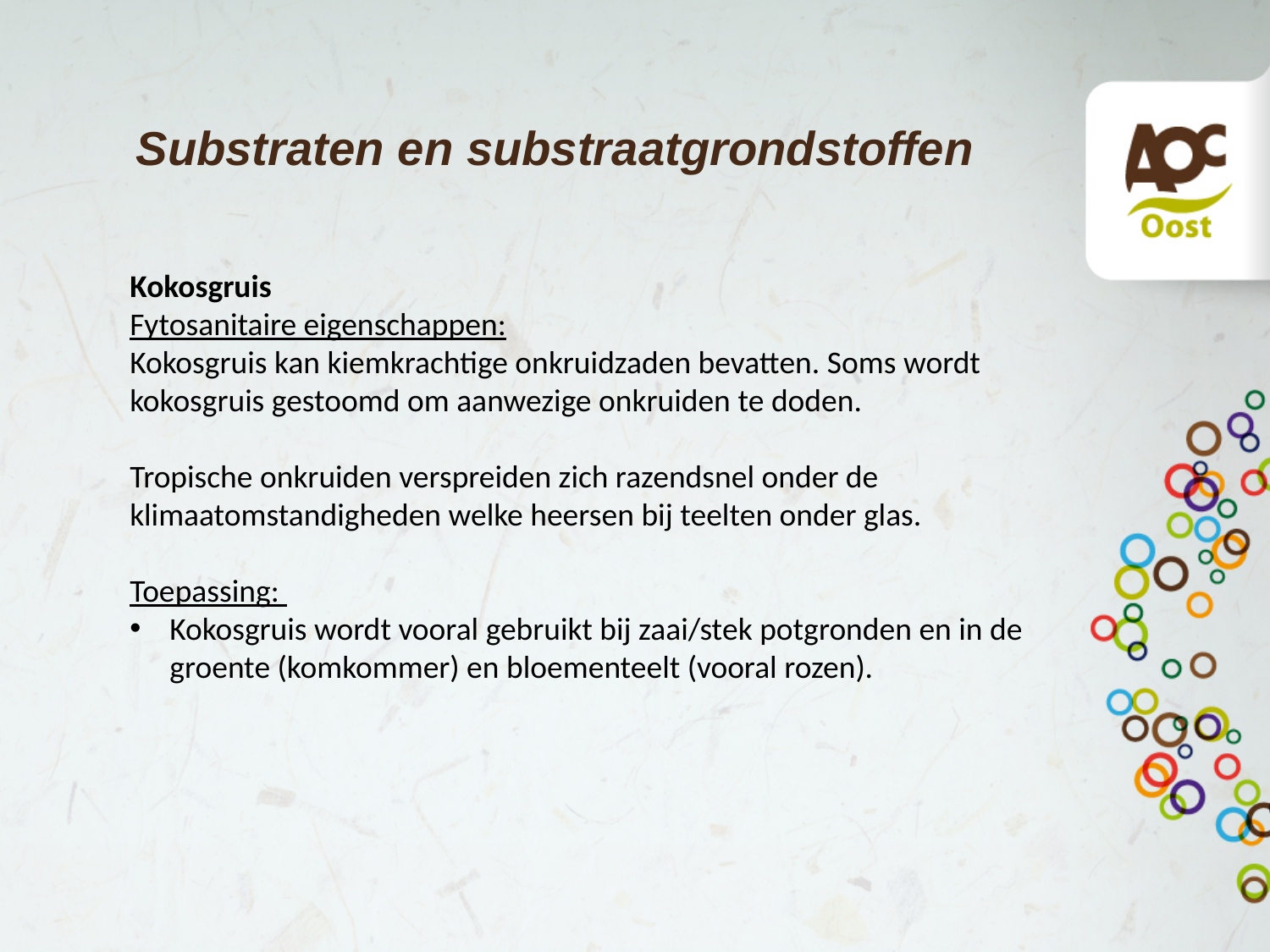

# Substraten en substraatgrondstoffen

Kokosgruis
Fytosanitaire eigenschappen:
Kokosgruis kan kiemkrachtige onkruidzaden bevatten. Soms wordt kokosgruis gestoomd om aanwezige onkruiden te doden.

Tropische onkruiden verspreiden zich razendsnel onder de klimaatomstandigheden welke heersen bij teelten onder glas.

Toepassing:
Kokosgruis wordt vooral gebruikt bij zaai/stek potgronden en in de groente (komkommer) en bloementeelt (vooral rozen).